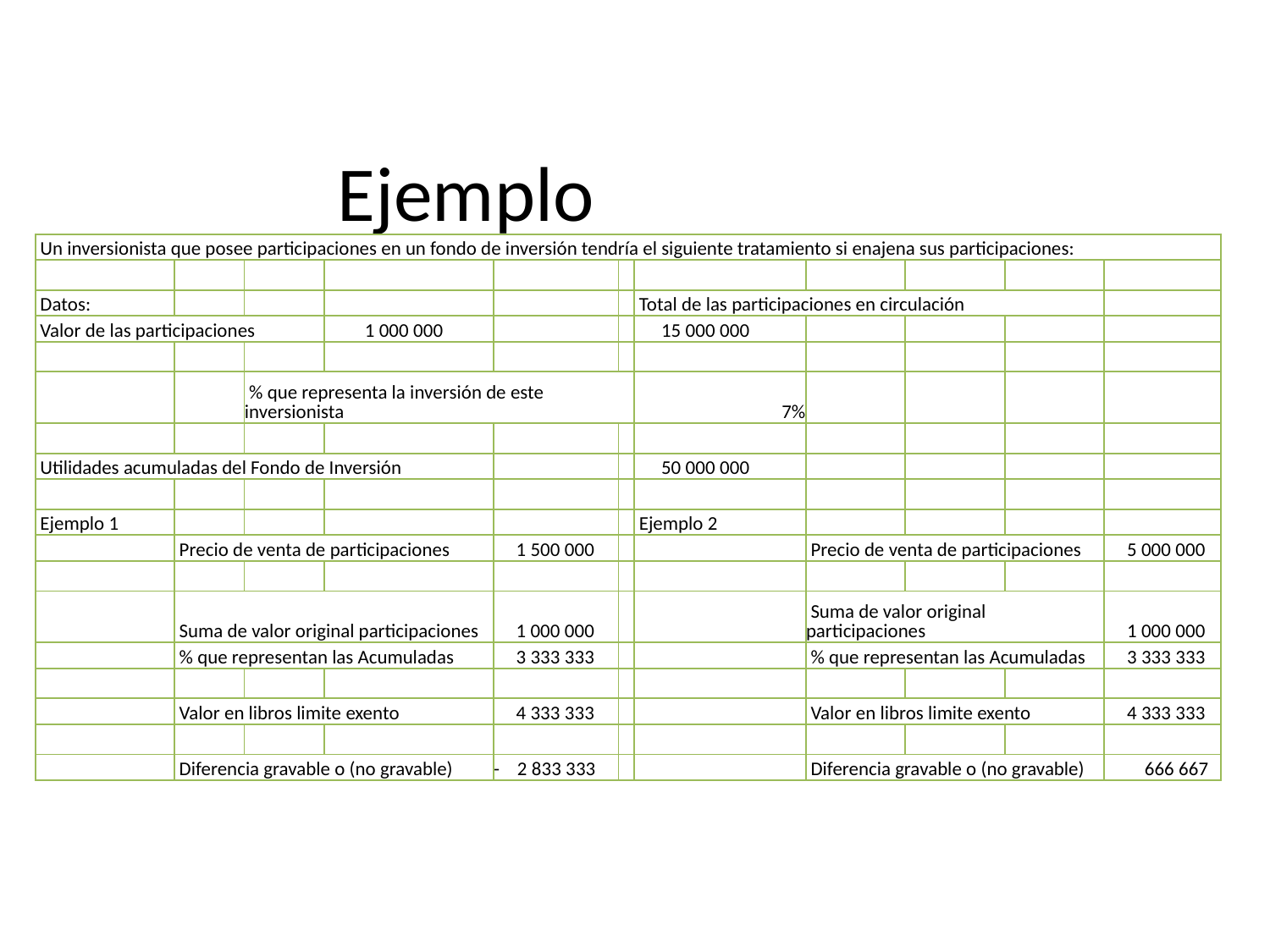

# Ejemplo
| Un inversionista que posee participaciones en un fondo de inversión tendría el siguiente tratamiento si enajena sus participaciones: |  |  |  |  |  |  |  |  |  |  |
| --- | --- | --- | --- | --- | --- | --- | --- | --- | --- | --- |
|  |  |  |  |  |  |  |  |  |  |  |
| Datos: |  |  |  |  |  | Total de las participaciones en circulación |  |  |  |  |
| Valor de las participaciones |  |  | 1 000 000 |  |  | 15 000 000 |  |  |  |  |
|  |  |  |  |  |  |  |  |  |  |  |
|  |  | % que representa la inversión de este inversionista |  |  |  | 7% |  |  |  |  |
|  |  |  |  |  |  |  |  |  |  |  |
| Utilidades acumuladas del Fondo de Inversión |  |  |  |  |  | 50 000 000 |  |  |  |  |
|  |  |  |  |  |  |  |  |  |  |  |
| Ejemplo 1 |  |  |  |  |  | Ejemplo 2 |  |  |  |  |
|  | Precio de venta de participaciones |  |  | 1 500 000 |  |  | Precio de venta de participaciones |  |  | 5 000 000 |
|  |  |  |  |  |  |  |  |  |  |  |
|  | Suma de valor original participaciones |  |  | 1 000 000 |  |  | Suma de valor original participaciones |  |  | 1 000 000 |
|  | % que representan las Acumuladas |  |  | 3 333 333 |  |  | % que representan las Acumuladas |  |  | 3 333 333 |
|  |  |  |  |  |  |  |  |  |  |  |
|  | Valor en libros limite exento |  |  | 4 333 333 |  |  | Valor en libros limite exento |  |  | 4 333 333 |
|  |  |  |  |  |  |  |  |  |  |  |
|  | Diferencia gravable o (no gravable) |  |  | - 2 833 333 |  |  | Diferencia gravable o (no gravable) |  |  | 666 667 |